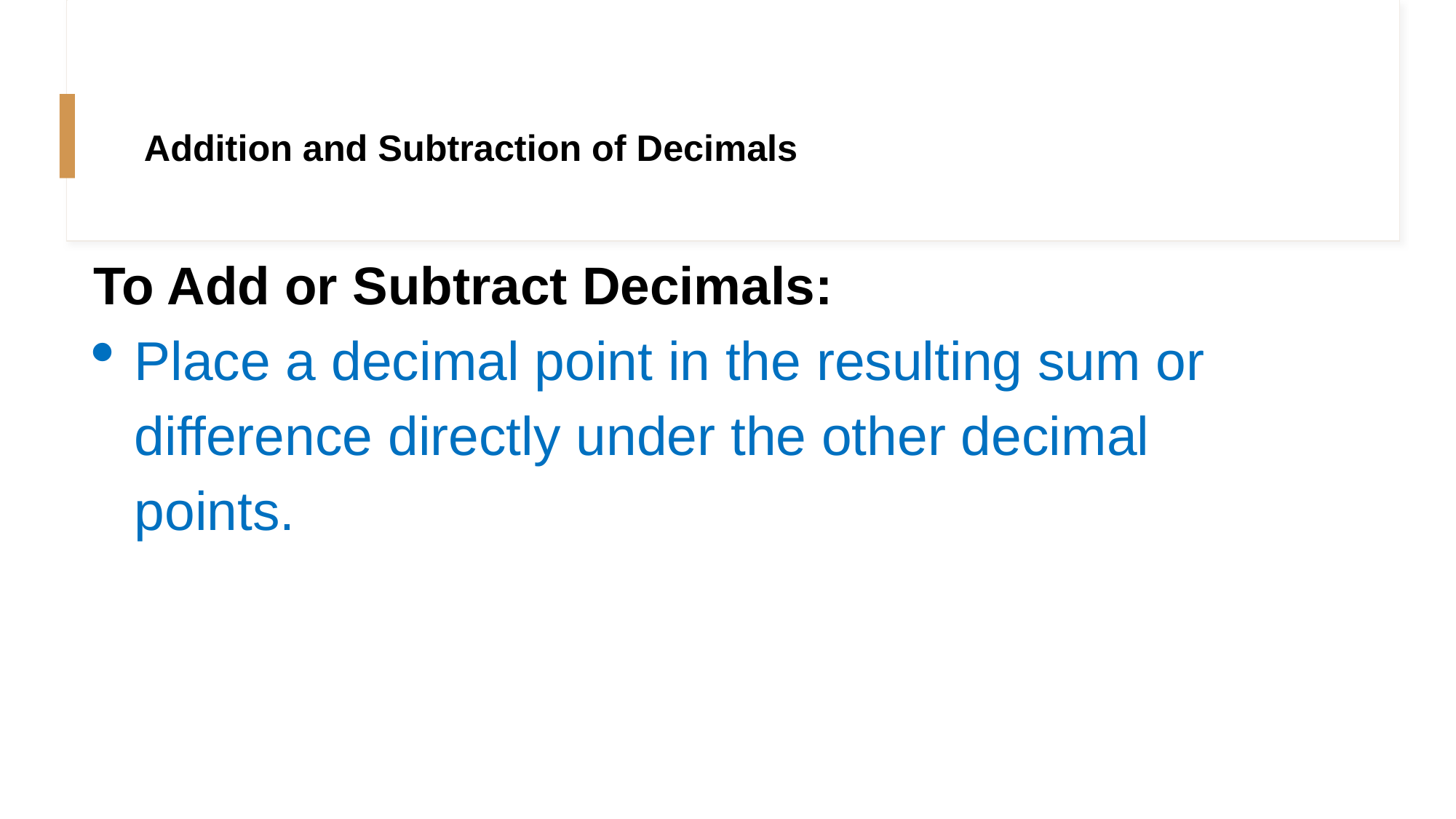

# Addition and Subtraction of Decimals
To Add or Subtract Decimals:
Place a decimal point in the resulting sum or difference directly under the other decimal points.